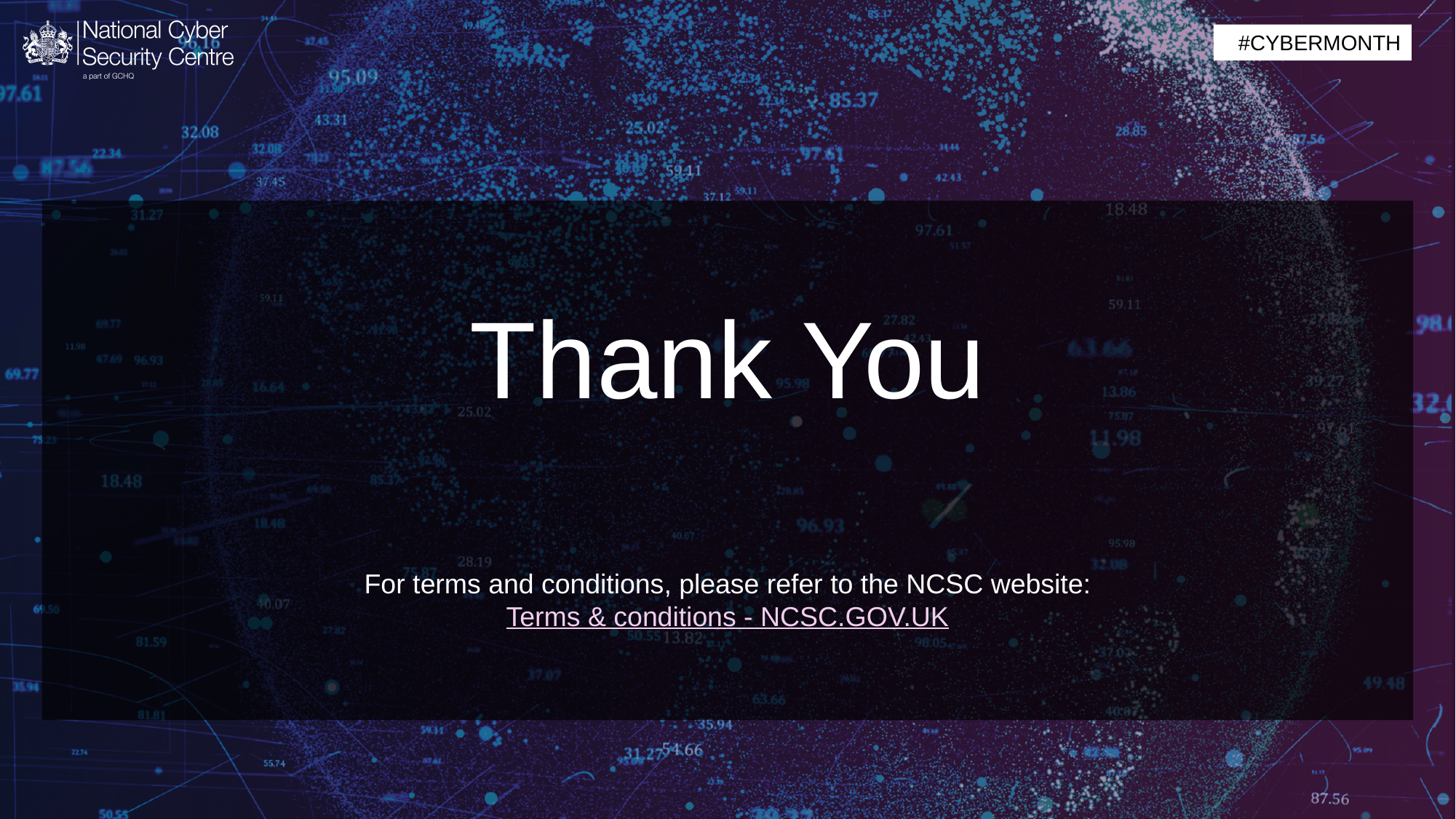

Thank You

For terms and conditions, please refer to the NCSC website:
Terms & conditions - NCSC.GOV.UK